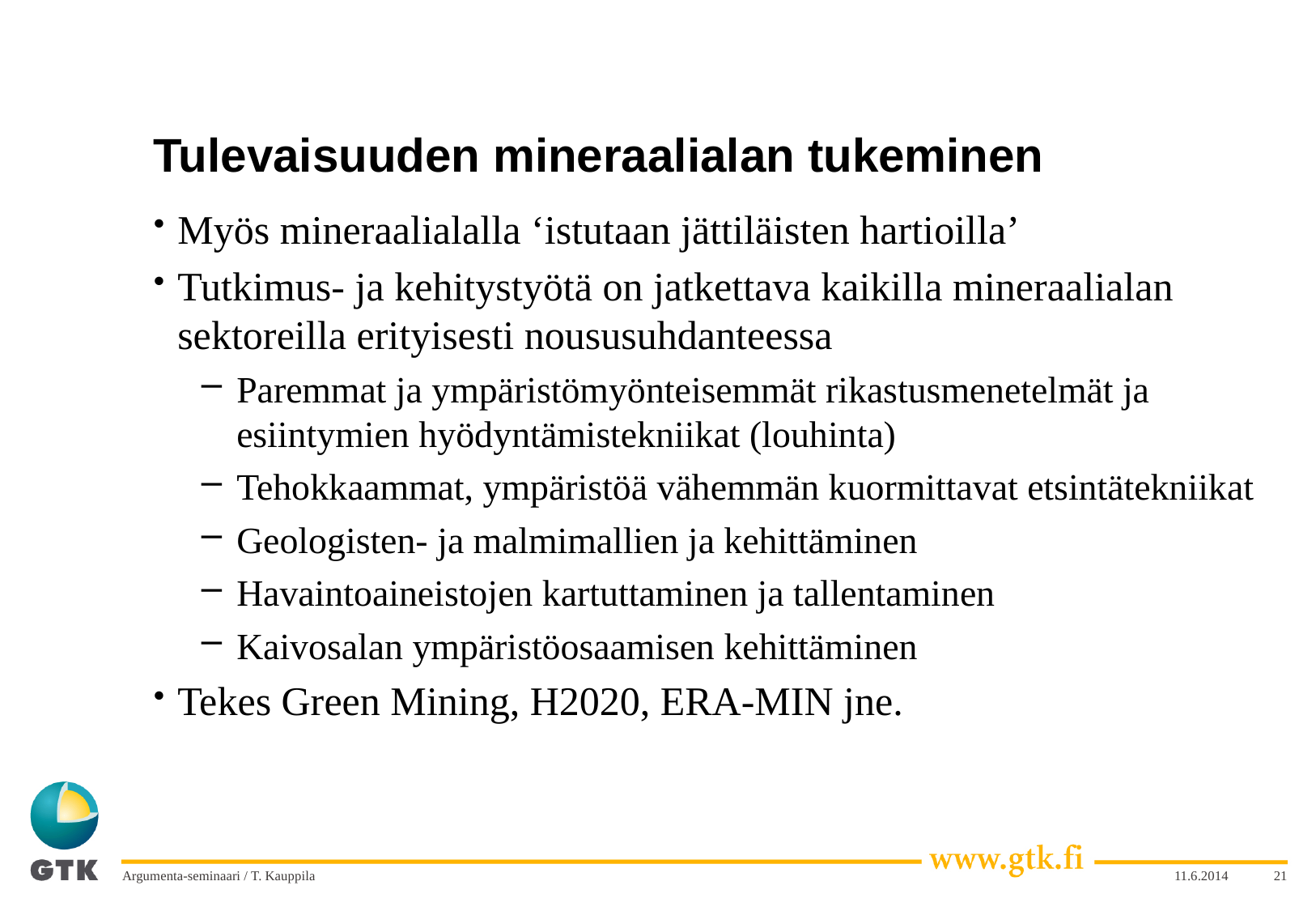

# Tulevaisuuden mineraalialan tukeminen
Myös mineraalialalla ‘istutaan jättiläisten hartioilla’
Tutkimus- ja kehitystyötä on jatkettava kaikilla mineraalialan sektoreilla erityisesti noususuhdanteessa
Paremmat ja ympäristömyönteisemmät rikastusmenetelmät ja esiintymien hyödyntämistekniikat (louhinta)
Tehokkaammat, ympäristöä vähemmän kuormittavat etsintätekniikat
Geologisten- ja malmimallien ja kehittäminen
Havaintoaineistojen kartuttaminen ja tallentaminen
Kaivosalan ympäristöosaamisen kehittäminen
Tekes Green Mining, H2020, ERA-MIN jne.
Argumenta-seminaari / T. Kauppila
11.6.2014
21